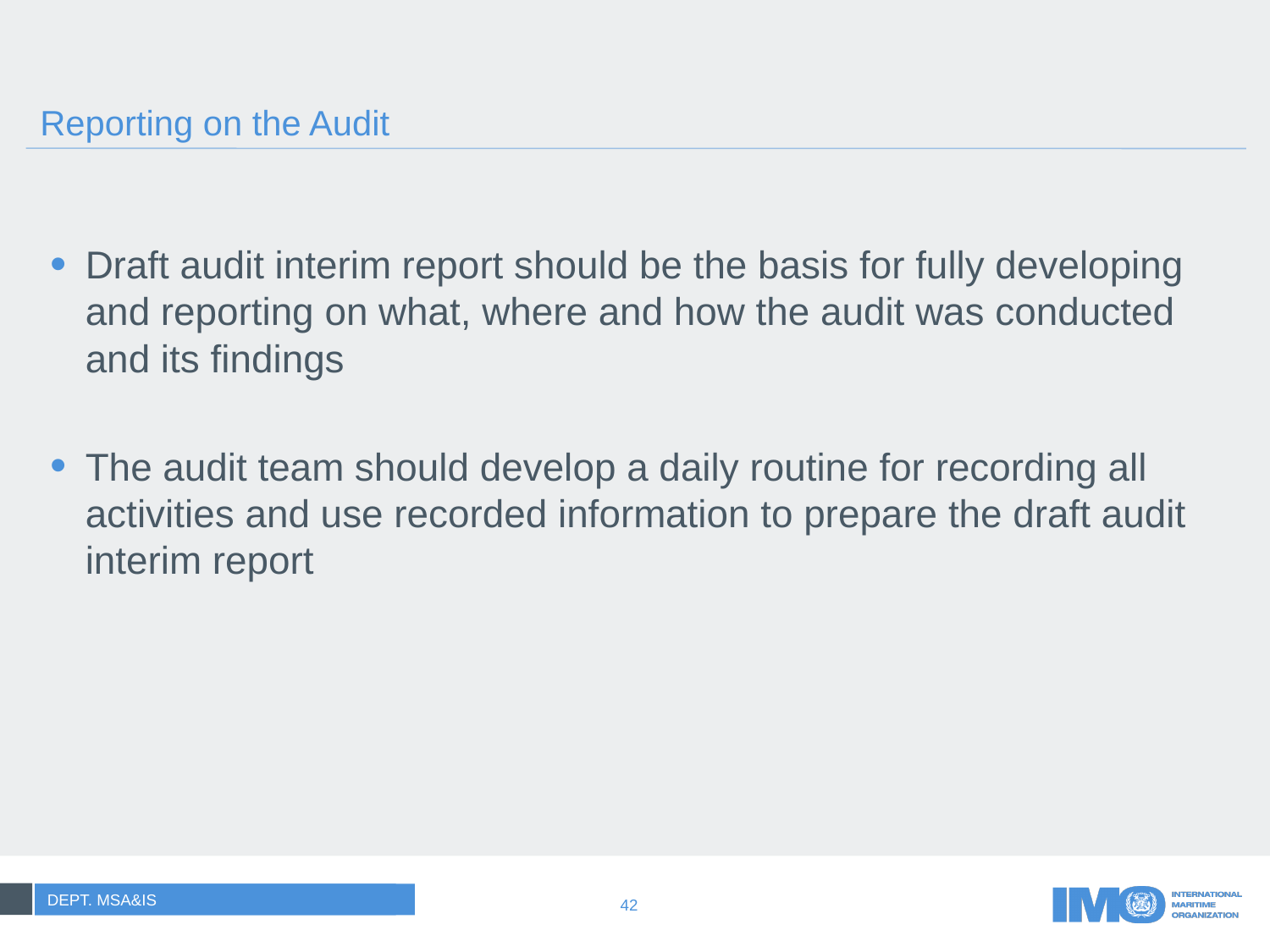

# Reporting on the Audit

Draft audit interim report should be the basis for fully developing and reporting on what, where and how the audit was conducted and its findings

The audit team should develop a daily routine for recording all activities and use recorded information to prepare the draft audit interim report